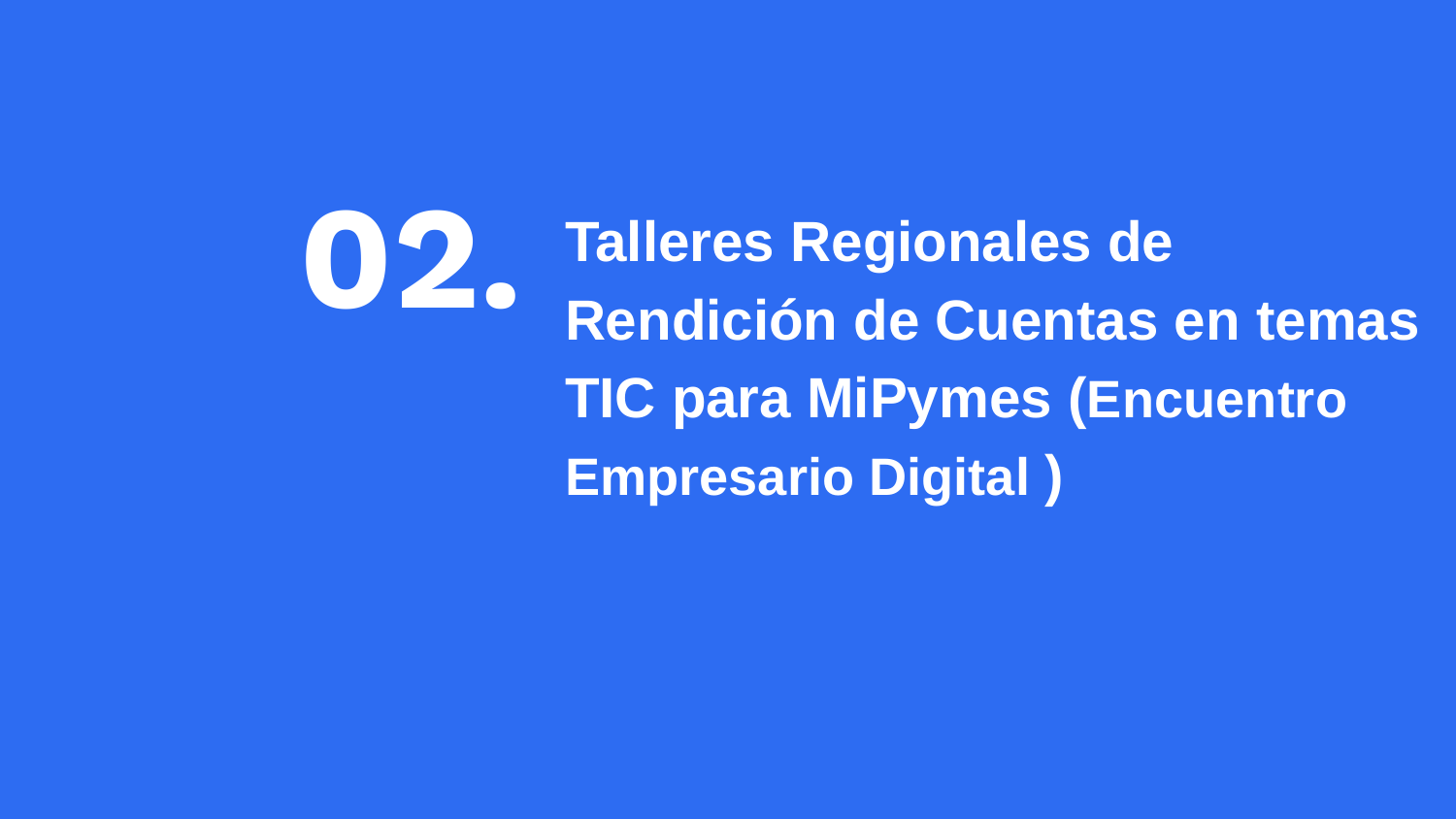

02.
# Talleres Regionales de Rendición de Cuentas en temas TIC para MiPymes (Encuentro Empresario Digital )